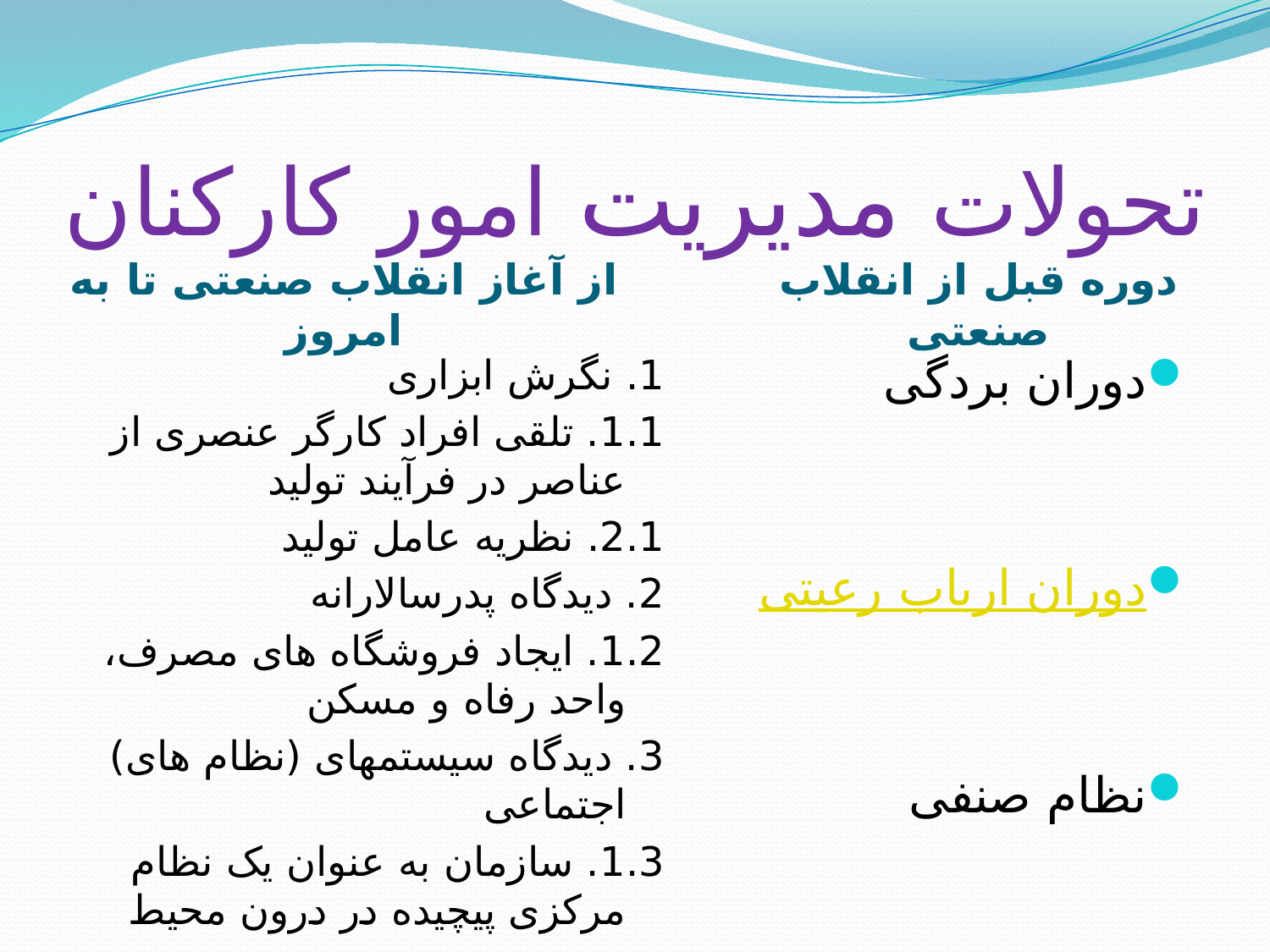

# تحولات مدیریت امور کارکنان
از آغاز انقلاب صنعتی تا به امروز
دوره قبل از انقلاب صنعتی
1. نگرش ابزاری
1.1. تلقی افراد کارگر عنصری از عناصر در فرآیند تولید
2.1. نظریه عامل تولید
2. دیدگاه پدرسالارانه
1.2. ایجاد فروشگاه های مصرف، واحد رفاه و مسکن
3. دیدگاه سیستمهای (نظام های) اجتماعی
1.3. سازمان به عنوان یک نظام مرکزی پیچیده در درون محیط پیچیده
دوران بردگی

دوران ارباب رعیتی

نظام صنفی